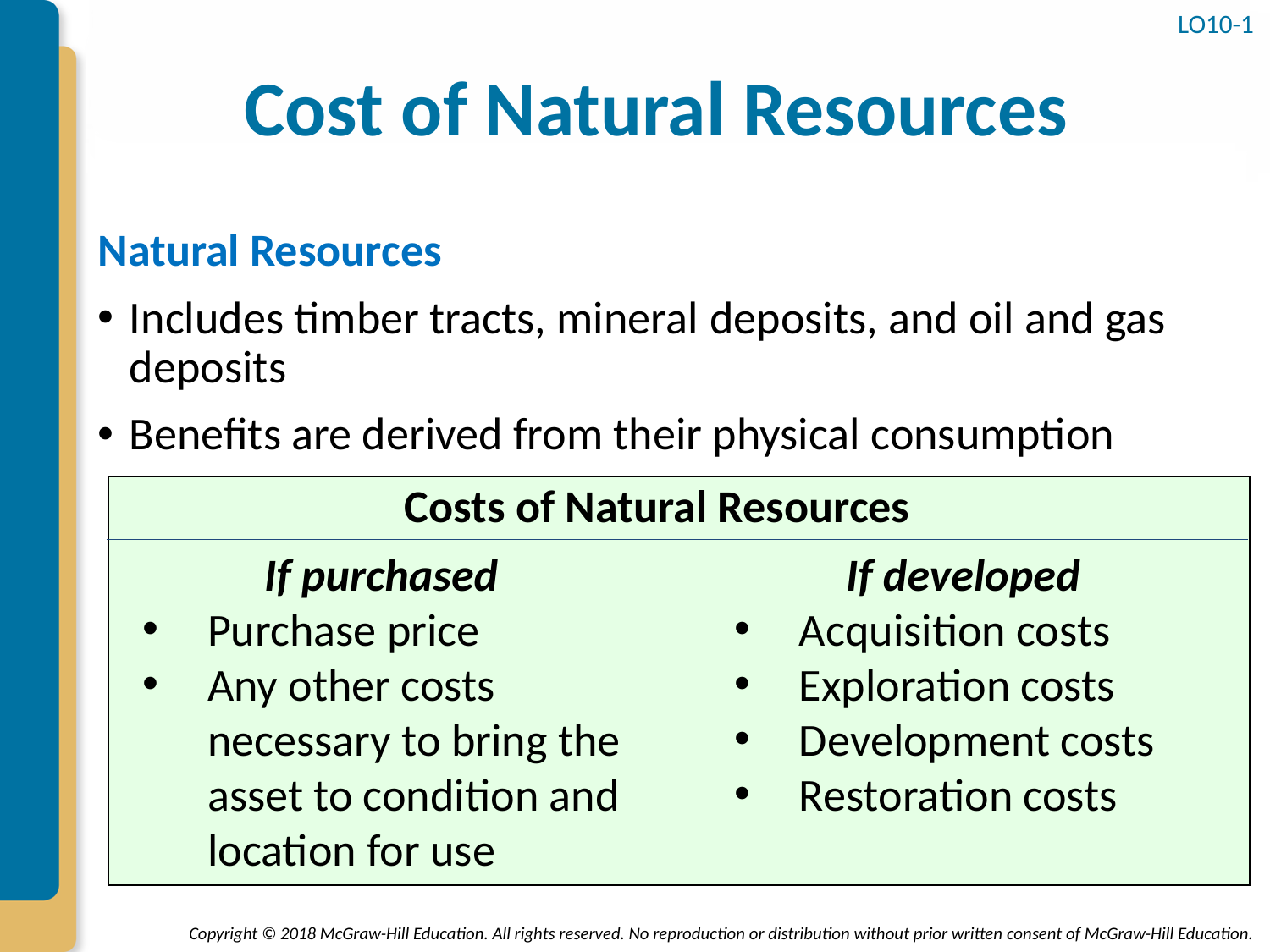

LO10-1
# Cost of Natural Resources
Natural Resources
Includes timber tracts, mineral deposits, and oil and gas deposits
Benefits are derived from their physical consumption

Costs of Natural Resources

If purchased
Purchase price
Any other costs necessary to bring the asset to condition and location for use
If developed
Acquisition costs
Exploration costs
Development costs
Restoration costs